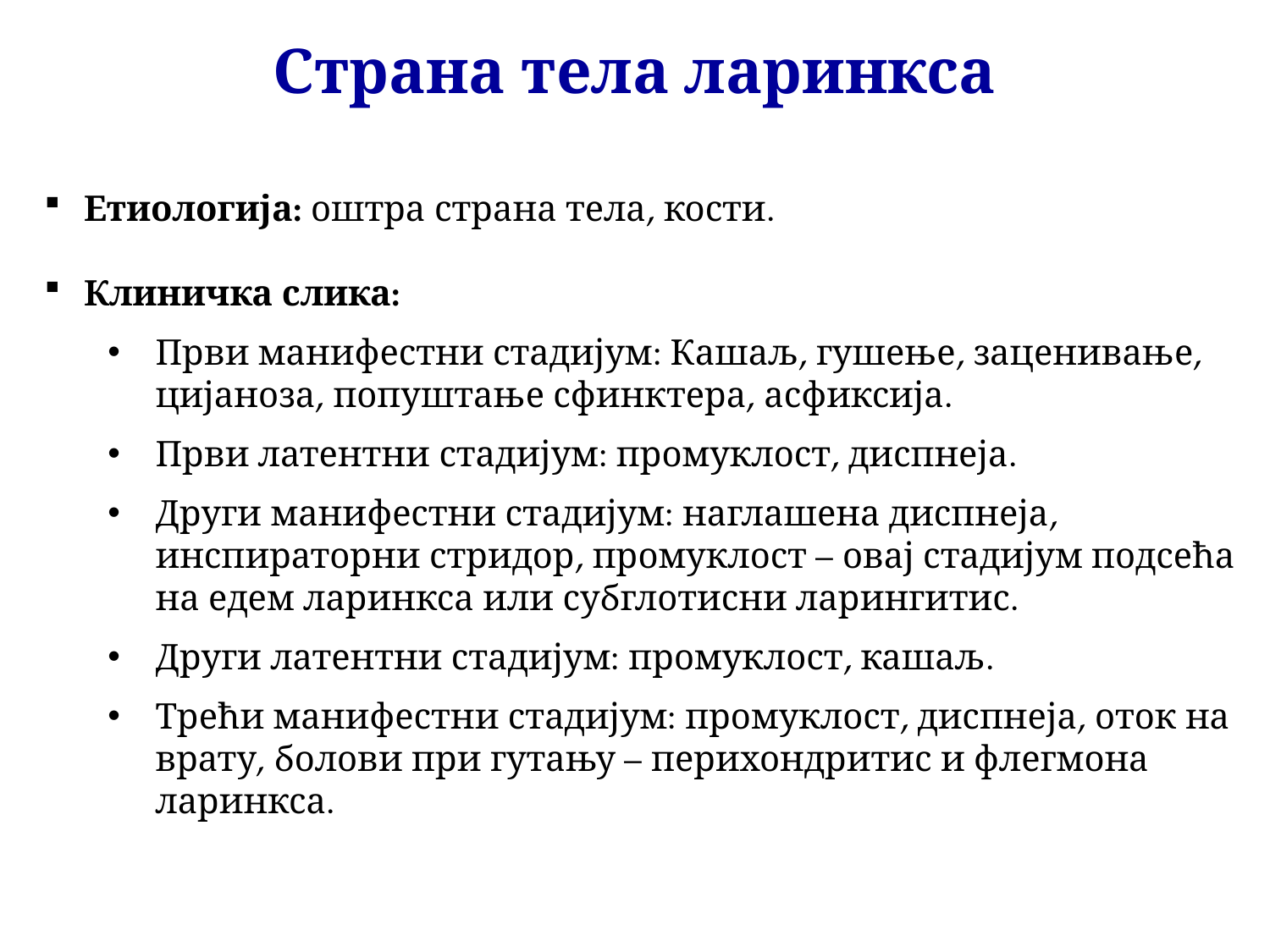

Страна тела ларинкса
Етиологија: оштра страна тела, кости.

Клиничка слика:

Први манифестни стадијум: Кашаљ, гушење, заценивање, цијаноза, попуштање сфинктера, асфиксија.

Први латентни стадијум: промуклост, диспнеја.

Други манифестни стадијум: наглашена диспнеја, инспираторни стридор, промуклост – овај стадијум подсећа на едем ларинкса или субглотисни ларингитис.

Други латентни стадијум: промуклост, кашаљ.

Трећи манифестни стадијум: промуклост, диспнеја, оток на врату, болови при гутању – перихондритис и флегмона ларинкса.